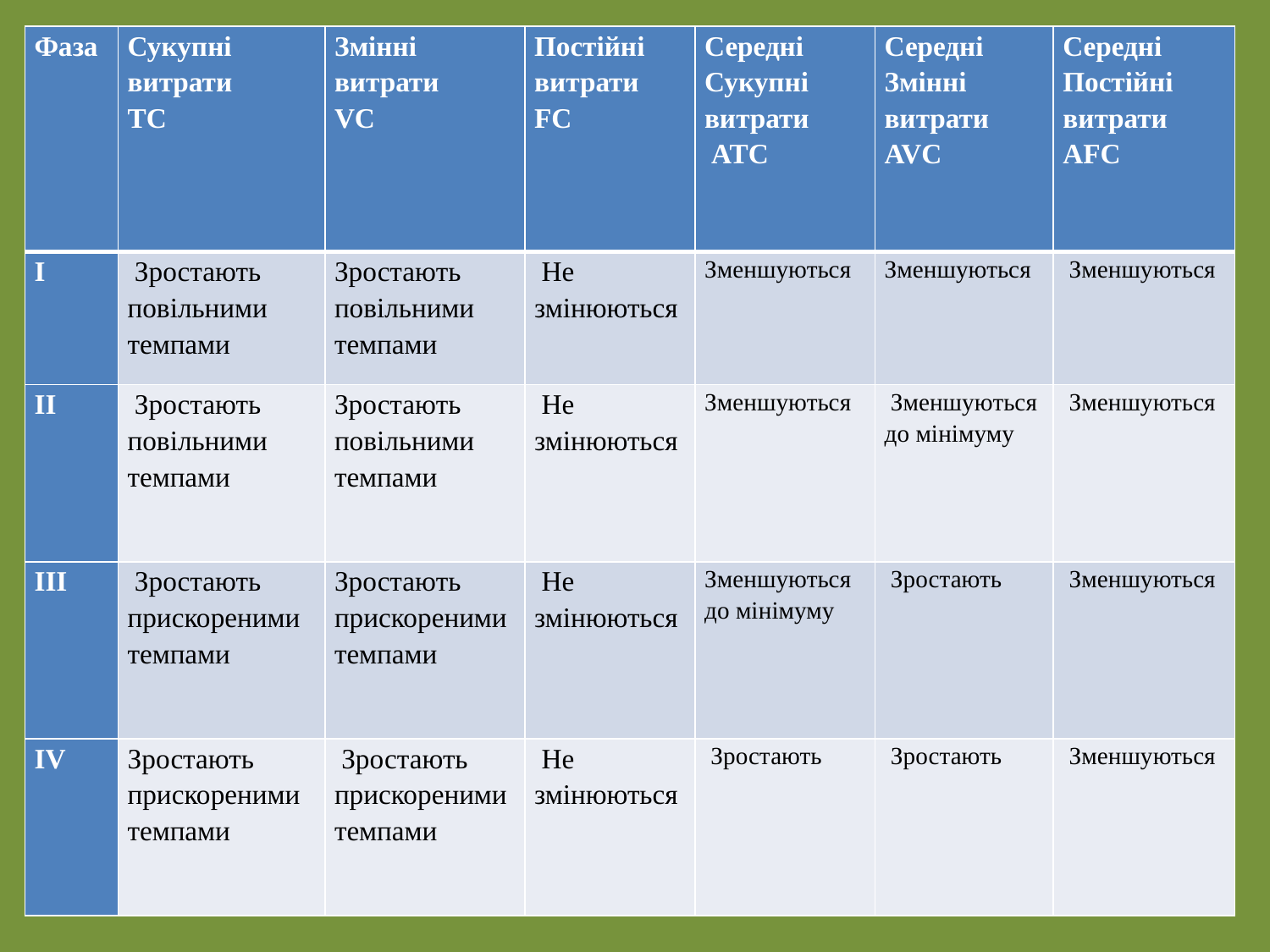

| Фаза | Сукупні витрати ТС | Змінні витрати VC | Постійні витрати FC | Середні Сукупні витрати  ATC | Середні Змінні витрати AVC | Середні Постійні витрати AFC |
| --- | --- | --- | --- | --- | --- | --- |
| I | Зростають повільними темпами | Зростають повільними темпами | Не змінюються | Зменшуються | Зменшуються | Зменшуються |
| II | Зростають повільними темпами | Зростають повільними темпами | Не змінюються | Зменшуються | Зменшуються до мінімуму | Зменшуються |
| III | Зростають прискореними темпами | Зростають прискореними темпами | Не змінюються | Зменшуються до мінімуму | Зростають | Зменшуються |
| IV | Зростають прискореними темпами | Зростають прискореними темпами | Не змінюються | Зростають | Зростають | Зменшуються |
#